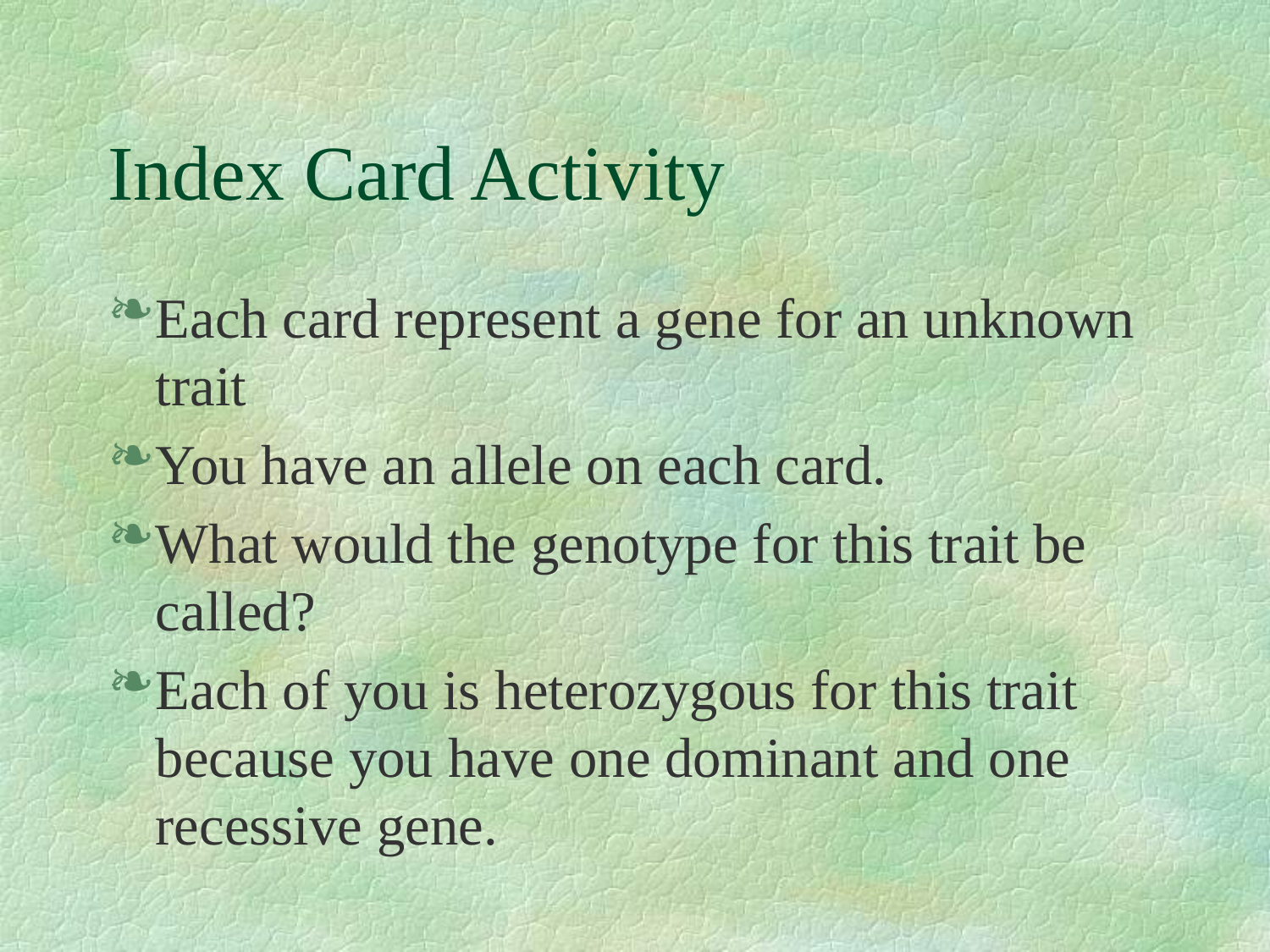

# Index Card Activity
Each card represent a gene for an unknown trait
You have an allele on each card.
What would the genotype for this trait be called?
Each of you is heterozygous for this trait because you have one dominant and one recessive gene.